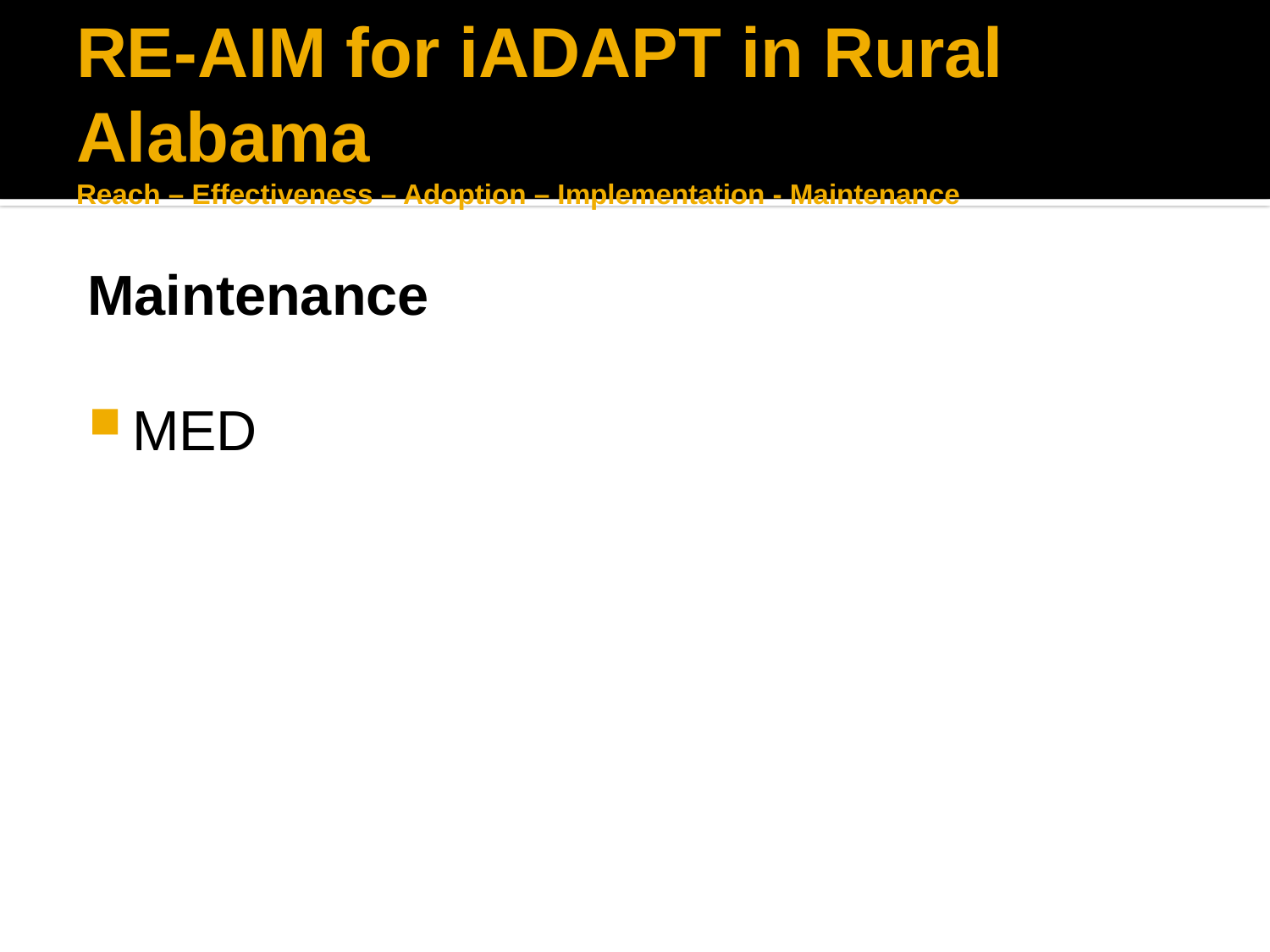

# RE-AIM for iADAPT in Rural Alabama Reach – Effectiveness – Adoption – Implementation - Maintenance
Maintenance

MED